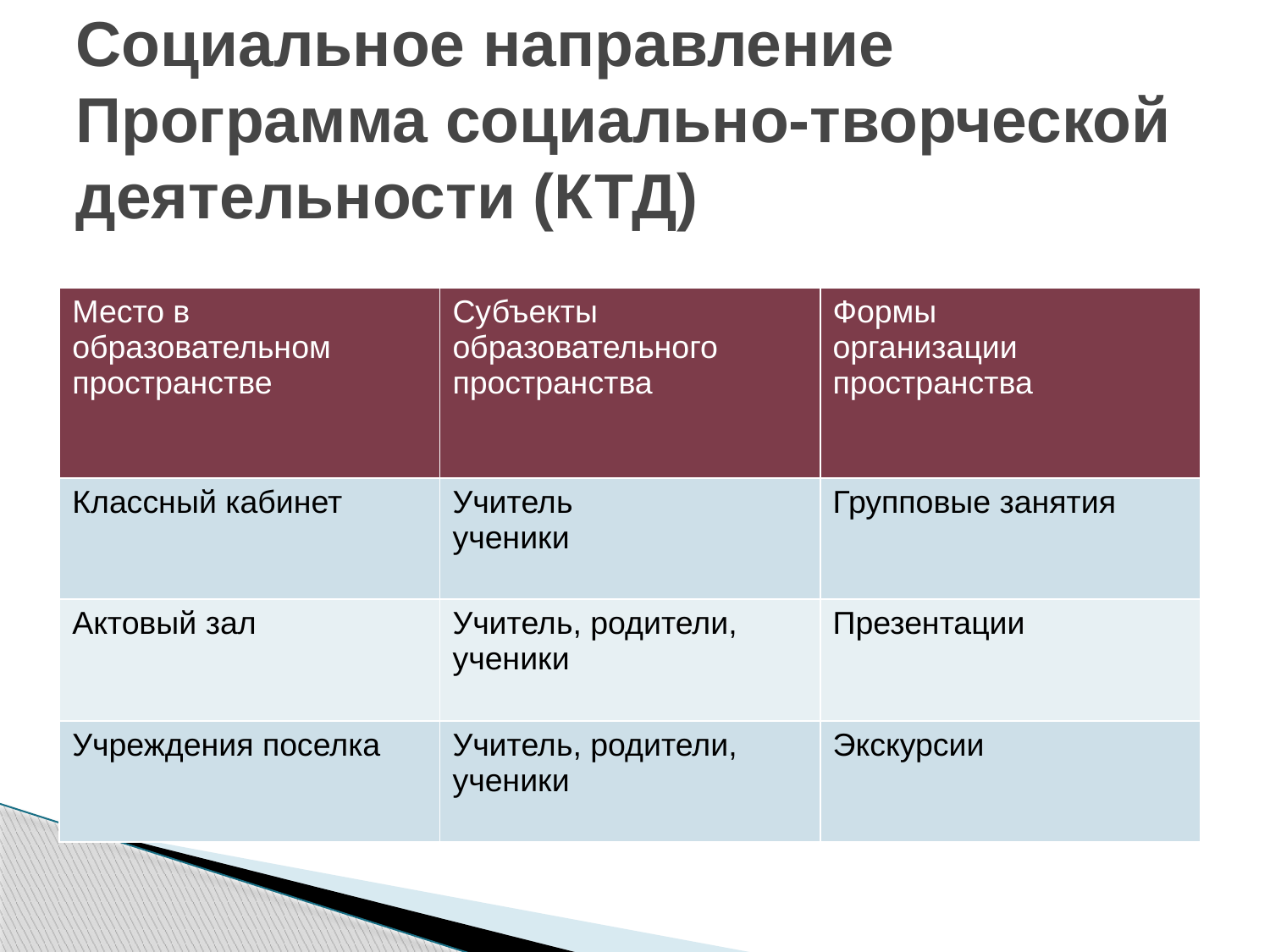

# Социальное направление Программа социально-творческой деятельности (КТД)
| Место в образовательном пространстве | Субъекты образовательного пространства | Формы организации пространства |
| --- | --- | --- |
| Классный кабинет | Учитель ученики | Групповые занятия |
| Актовый зал | Учитель, родители, ученики | Презентации |
| Учреждения поселка | Учитель, родители, ученики | Экскурсии |